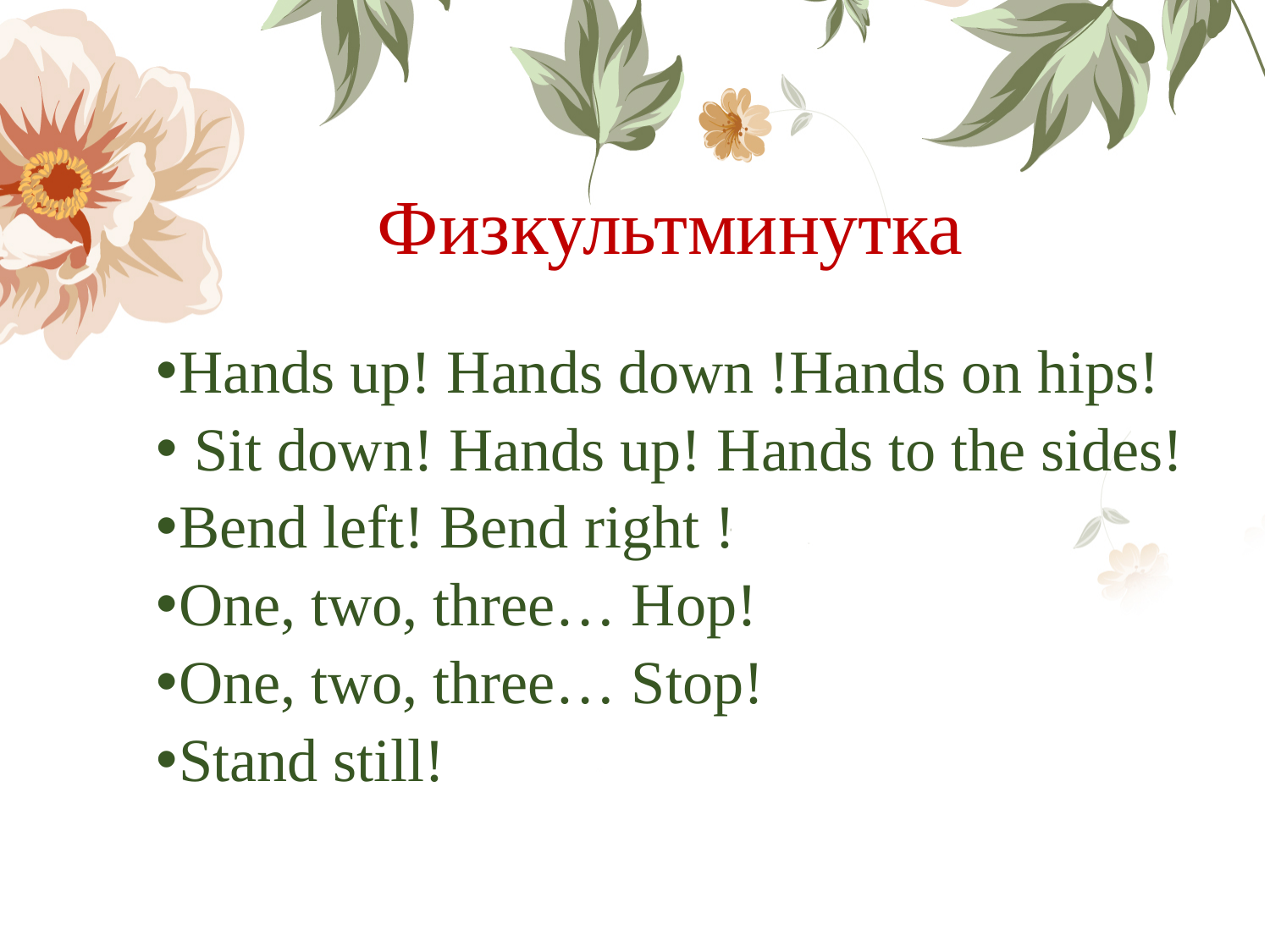

# Физкультминутка
Hands up! Hands down !Hands on hips!
 Sit down! Hands up! Hands to the sides!
Bend left! Bend right !
One, two, three… Hop!
One, two, three… Stop!
Stand still!